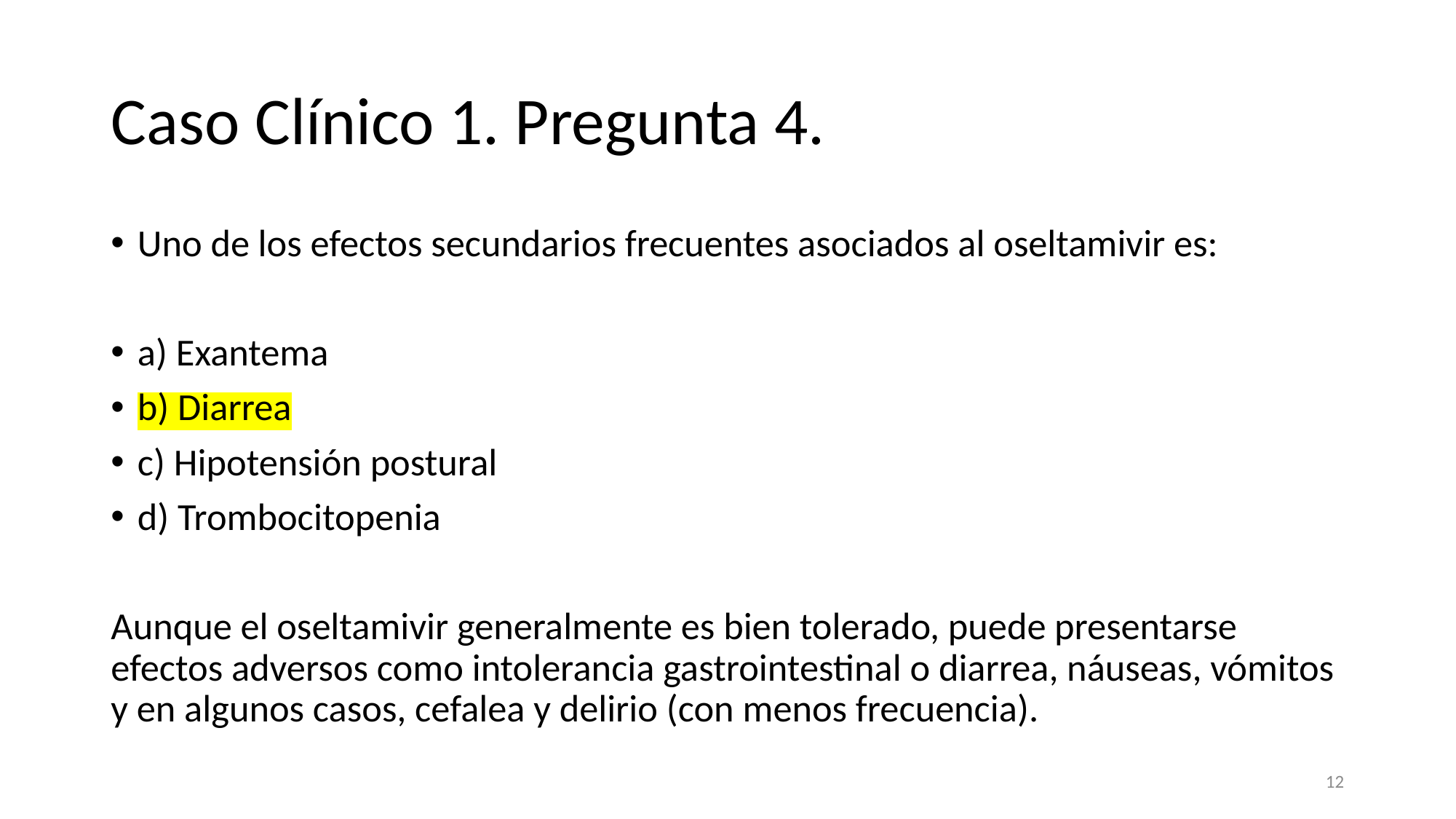

# Caso Clínico 1. Pregunta 4.
Uno de los efectos secundarios frecuentes asociados al oseltamivir es:

a) Exantema
b) Diarrea
c) Hipotensión postural
d) Trombocitopenia

Aunque el oseltamivir generalmente es bien tolerado, puede presentarse efectos adversos como intolerancia gastrointestinal o diarrea, náuseas, vómitos y en algunos casos, cefalea y delirio (con menos frecuencia).
12